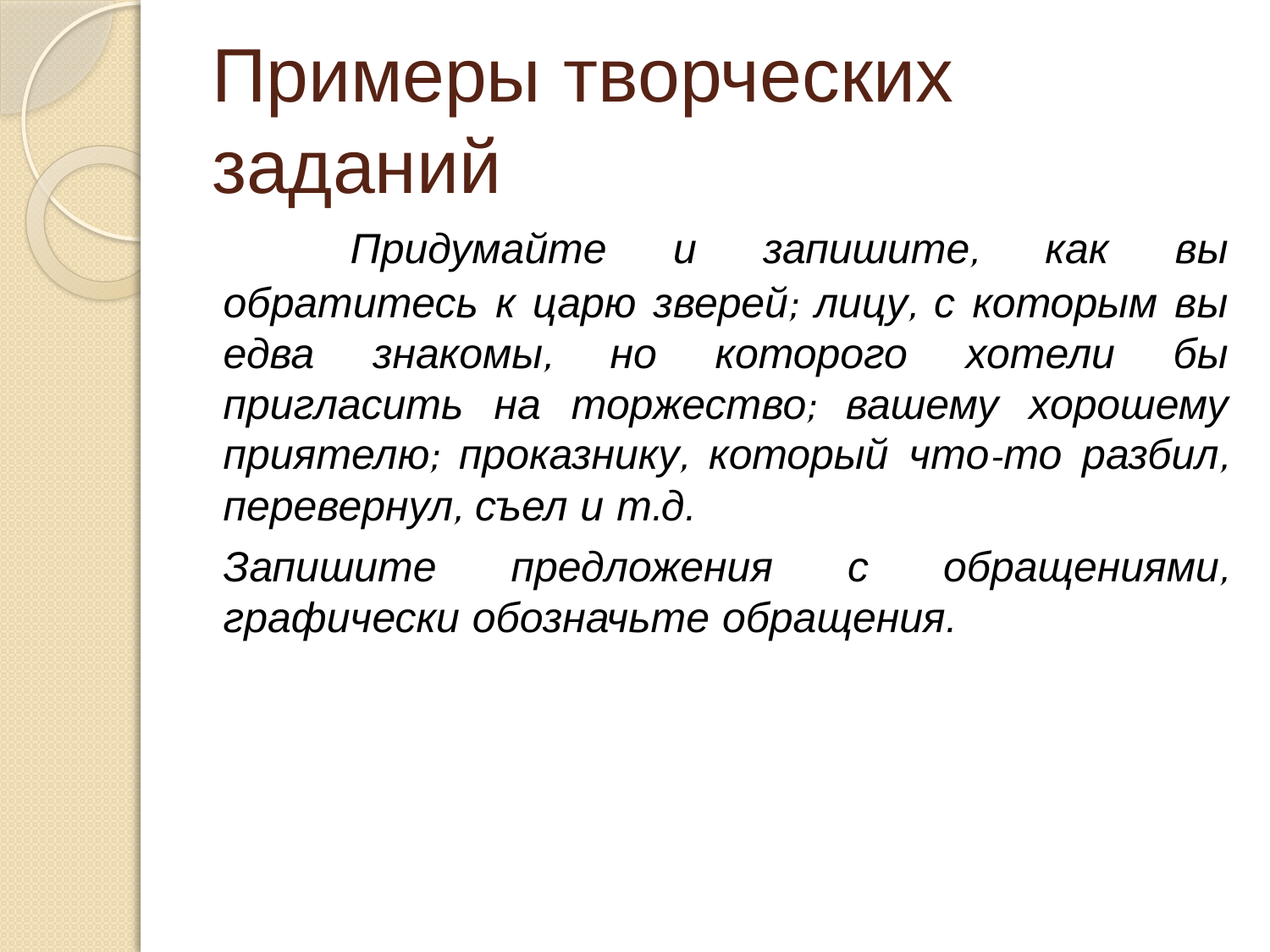

# Примеры творческих заданий
	Придумайте и запишите, как вы обратитесь к царю зверей; лицу, с которым вы едва знакомы, но которого хотели бы пригласить на торжество; вашему хорошему приятелю; проказнику, который что-то разбил, перевернул, съел и т.д.
Запишите предложения с обращениями, графически обозначьте обращения.